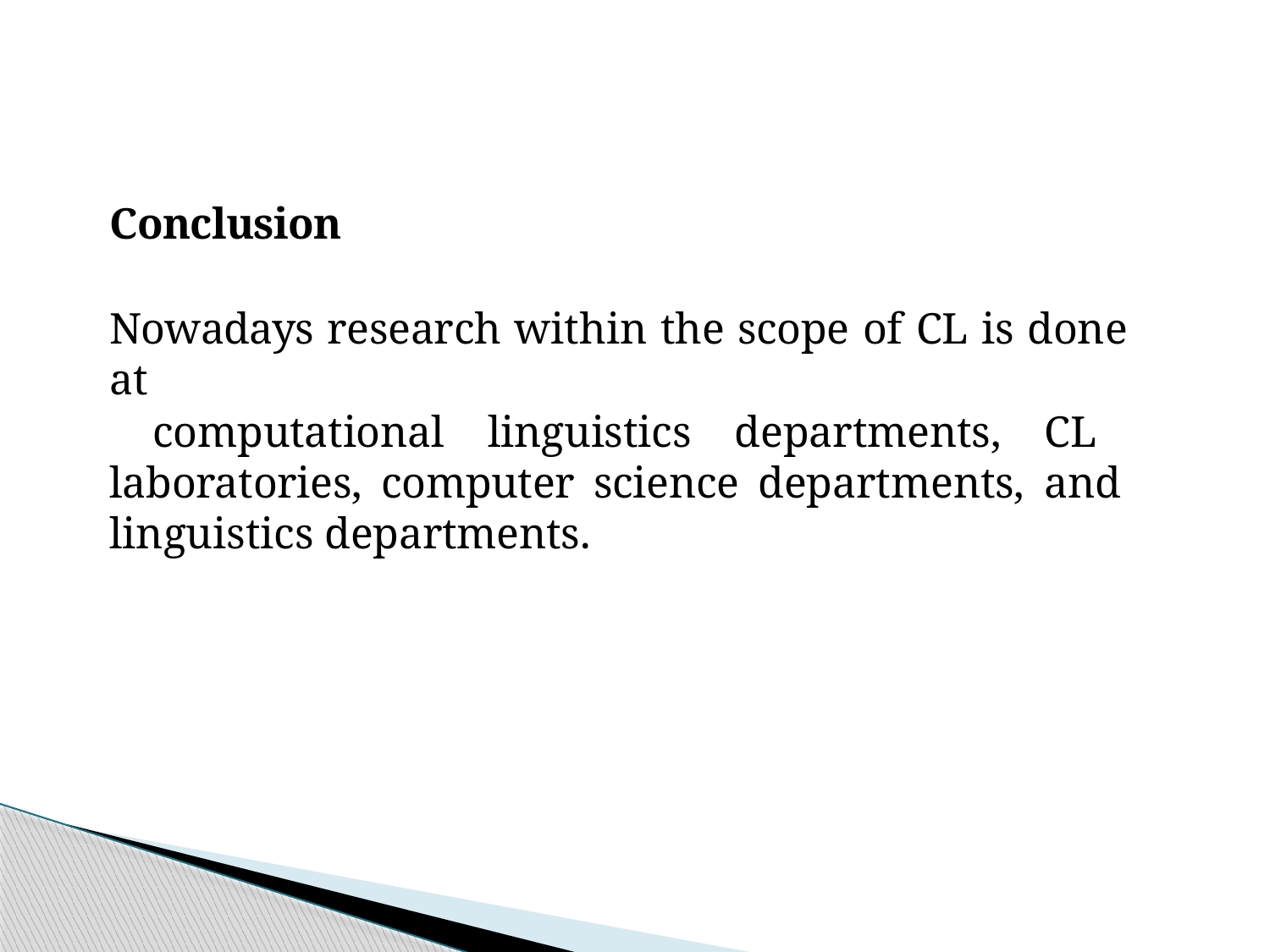

Conclusion

Nowadays research within the scope of CL is done  at
 computational linguistics departments, CL  laboratories, computer science departments, and  linguistics departments.